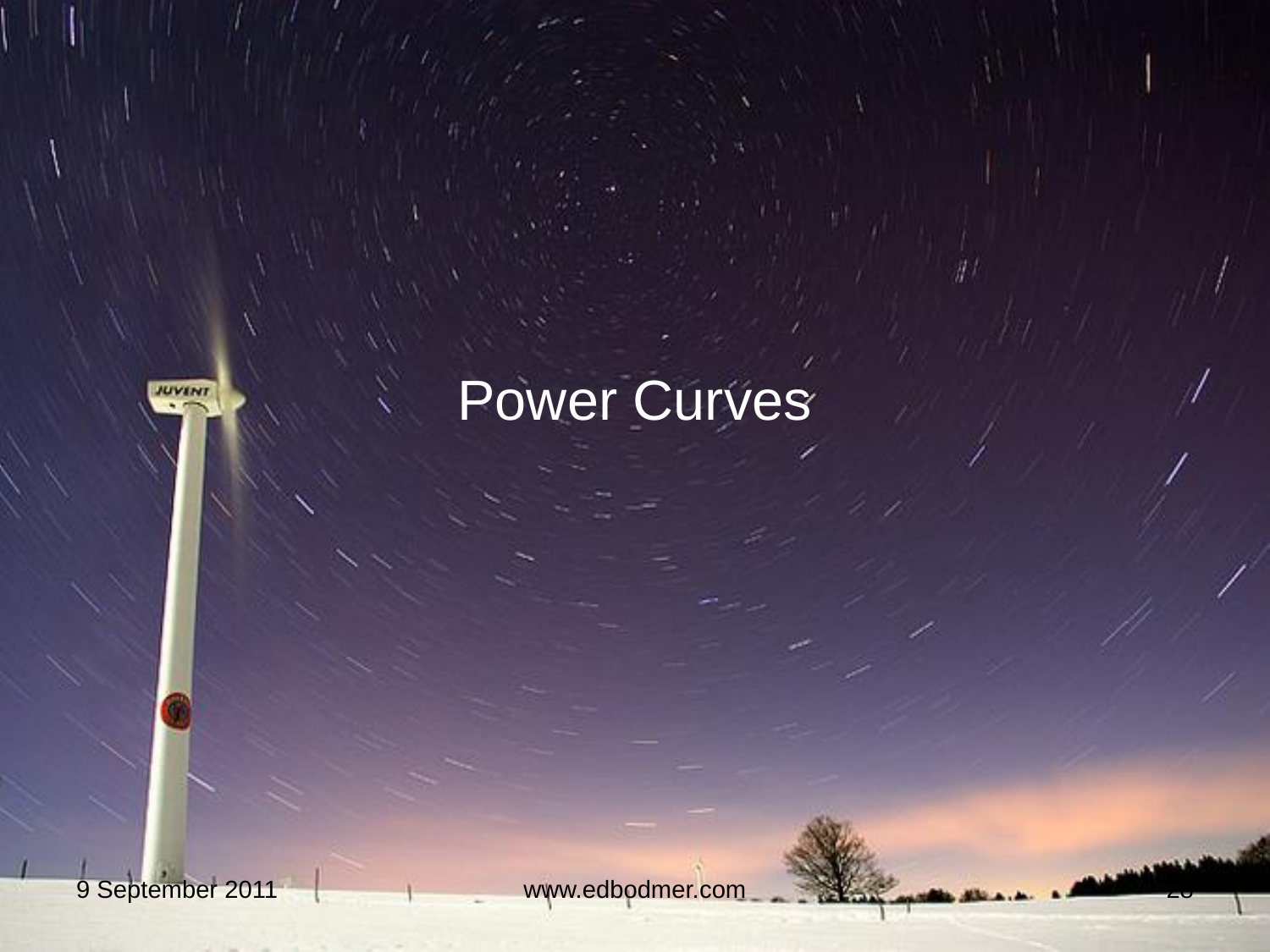

# Power Curves
9 September 2011
www.edbodmer.com
28